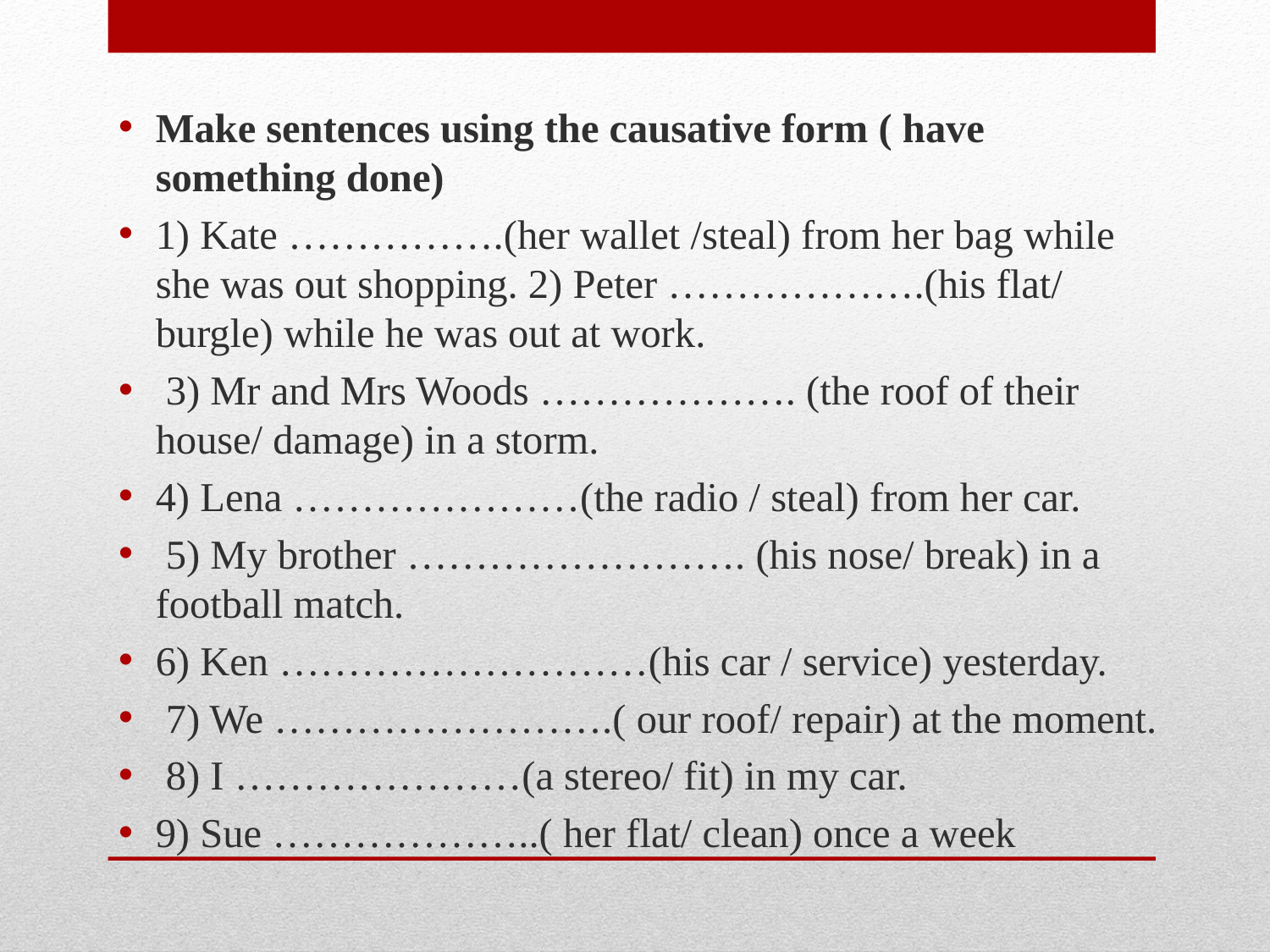

Make sentences using the causative form ( have something done)
1) Kate …………….(her wallet /steal) from her bag while she was out shopping. 2) Peter ……………….(his flat/ burgle) while he was out at work.
 3) Mr and Mrs Woods ………………. (the roof of their house/ damage) in a storm.
4) Lena …………………(the radio / steal) from her car.
 5) My brother ……………………. (his nose/ break) in a football match.
6) Ken ………………………(his car / service) yesterday.
 7) We …………………….( our roof/ repair) at the moment.
 8) I …………………(a stereo/ fit) in my car.
9) Sue ………………..( her flat/ clean) once a week

#